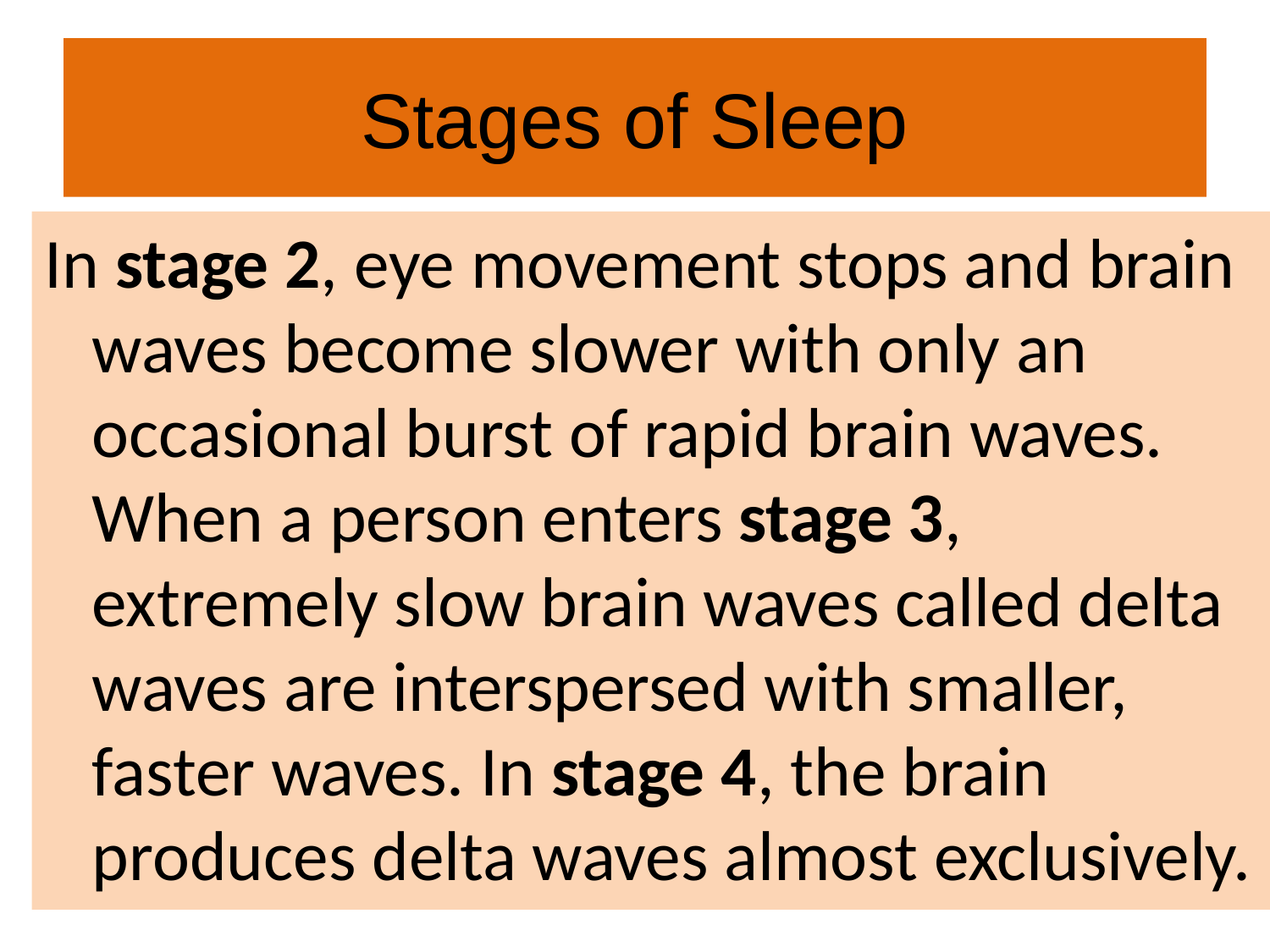

# Stages of Sleep
In stage 2, eye movement stops and brain waves become slower with only an occasional burst of rapid brain waves. When a person enters stage 3, extremely slow brain waves called delta waves are interspersed with smaller, faster waves. In stage 4, the brain produces delta waves almost exclusively.